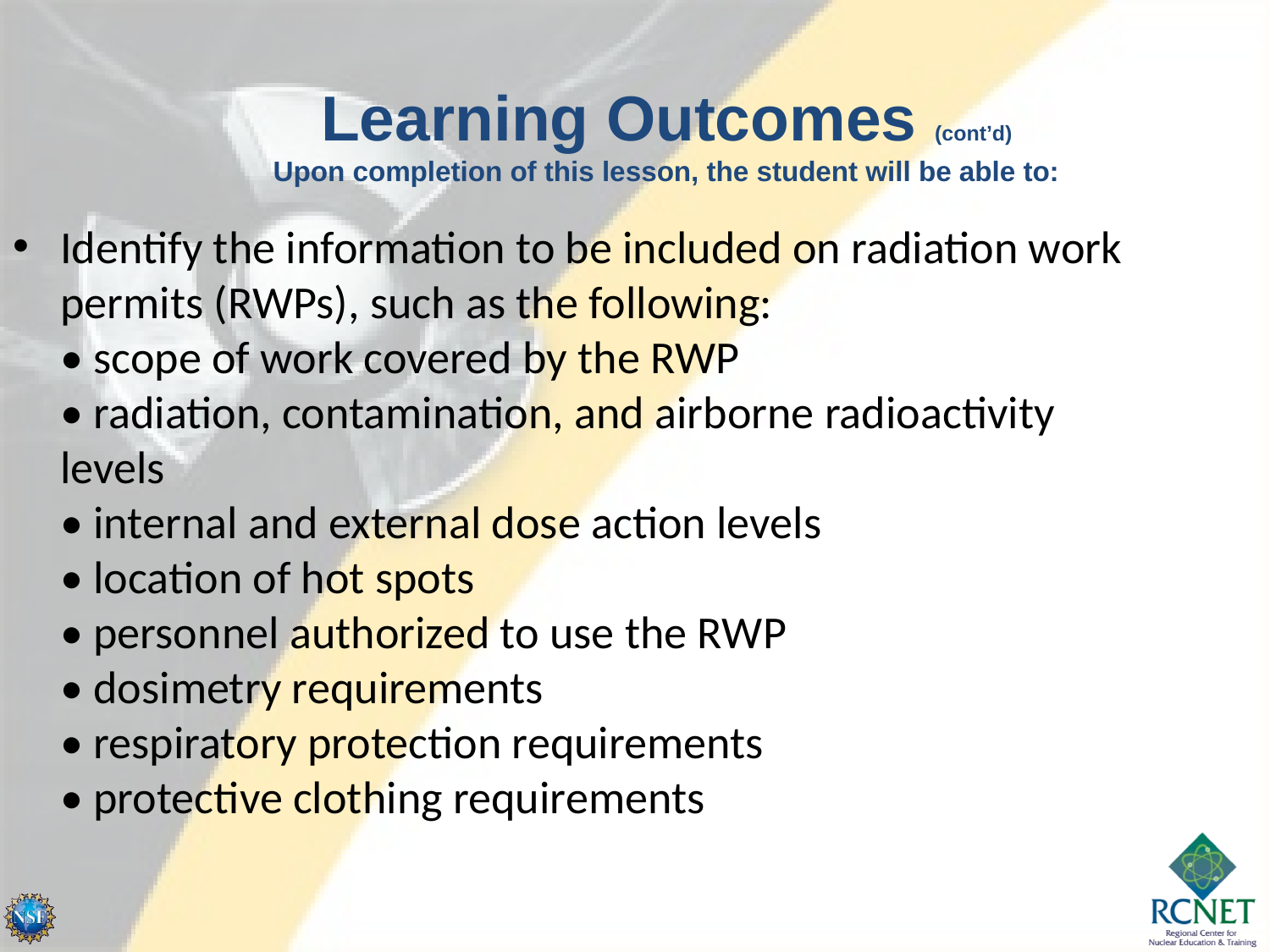

Learning Outcomes (cont’d)
Upon completion of this lesson, the student will be able to:
Identify the information to be included on radiation work permits (RWPs), such as the following:
• scope of work covered by the RWP
• radiation, contamination, and airborne radioactivity levels
• internal and external dose action levels
• location of hot spots
• personnel authorized to use the RWP
• dosimetry requirements
• respiratory protection requirements
• protective clothing requirements